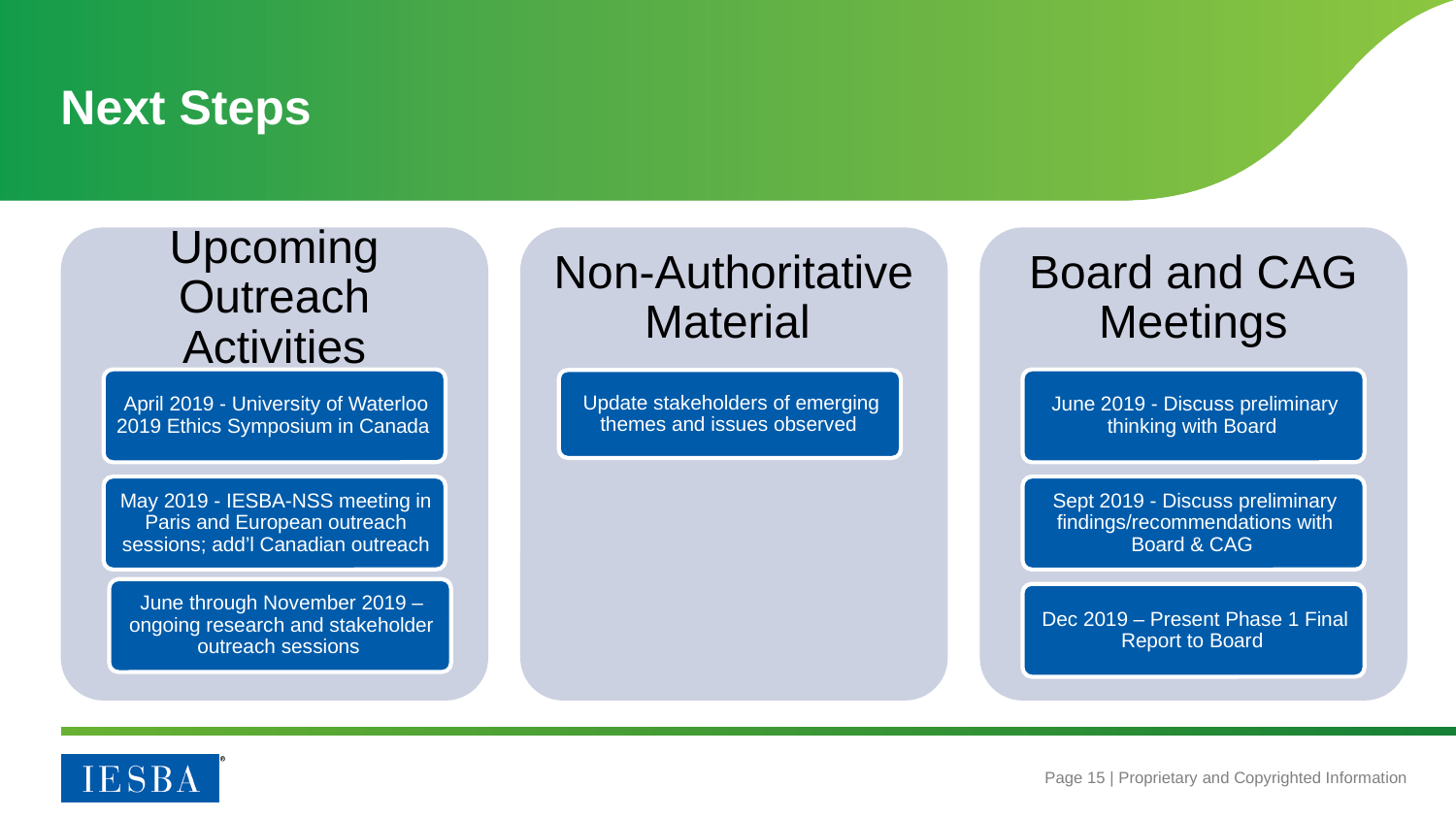

# Next Steps
Upcoming Outreach Activities
April 2019 - University of Waterloo 2019 Ethics Symposium in Canada
May 2019 - IESBA-NSS meeting in Paris and European outreach sessions; add’l Canadian outreach
June through November 2019 – ongoing research and stakeholder outreach sessions
Non-Authoritative Material
Update stakeholders of emerging themes and issues observed
Board and CAG Meetings
June 2019 - Discuss preliminary thinking with Board
Sept 2019 - Discuss preliminary findings/recommendations with Board & CAG
Dec 2019 – Present Phase 1 Final Report to Board